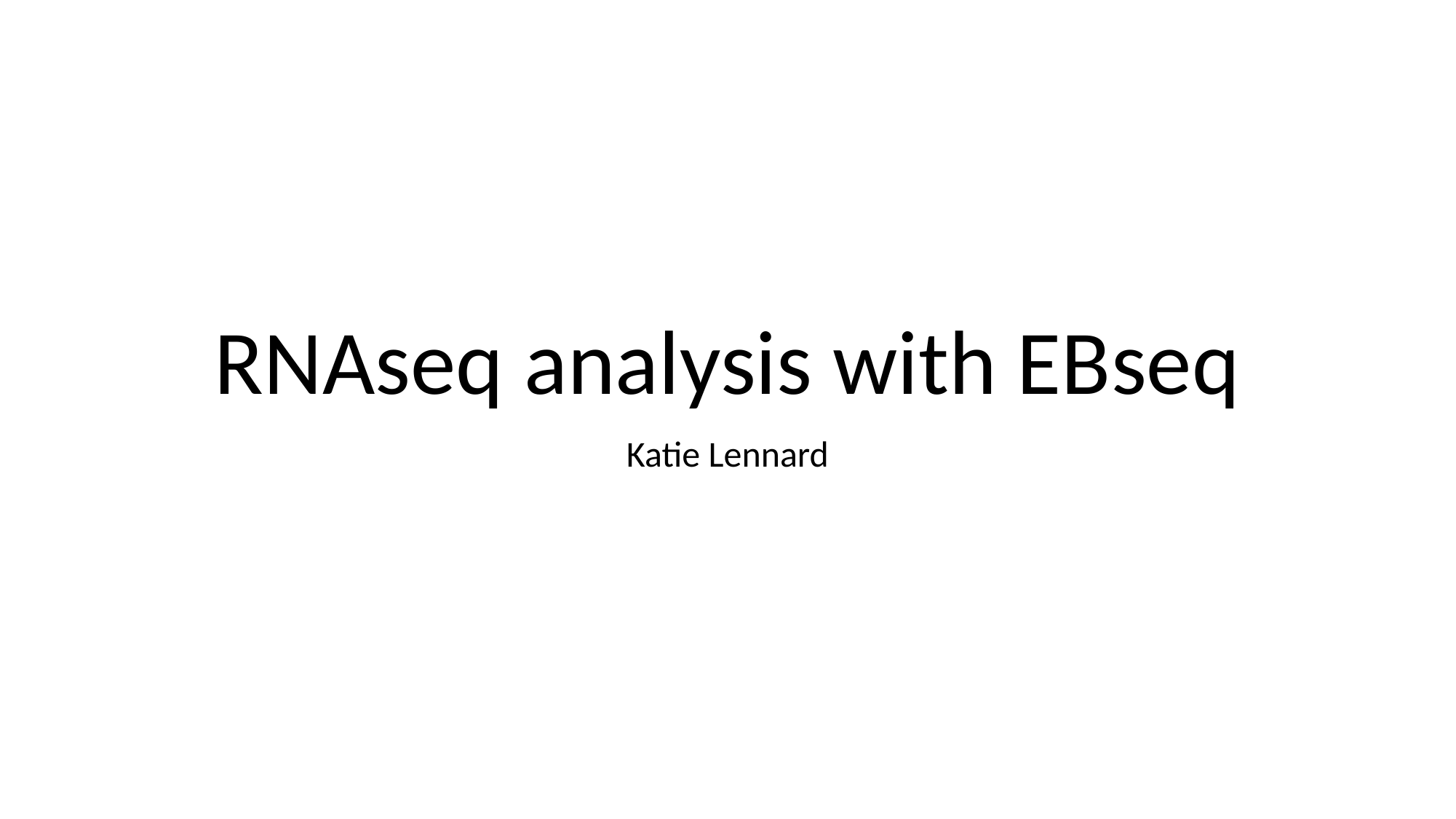

# RNAseq analysis with EBseq
Katie Lennard